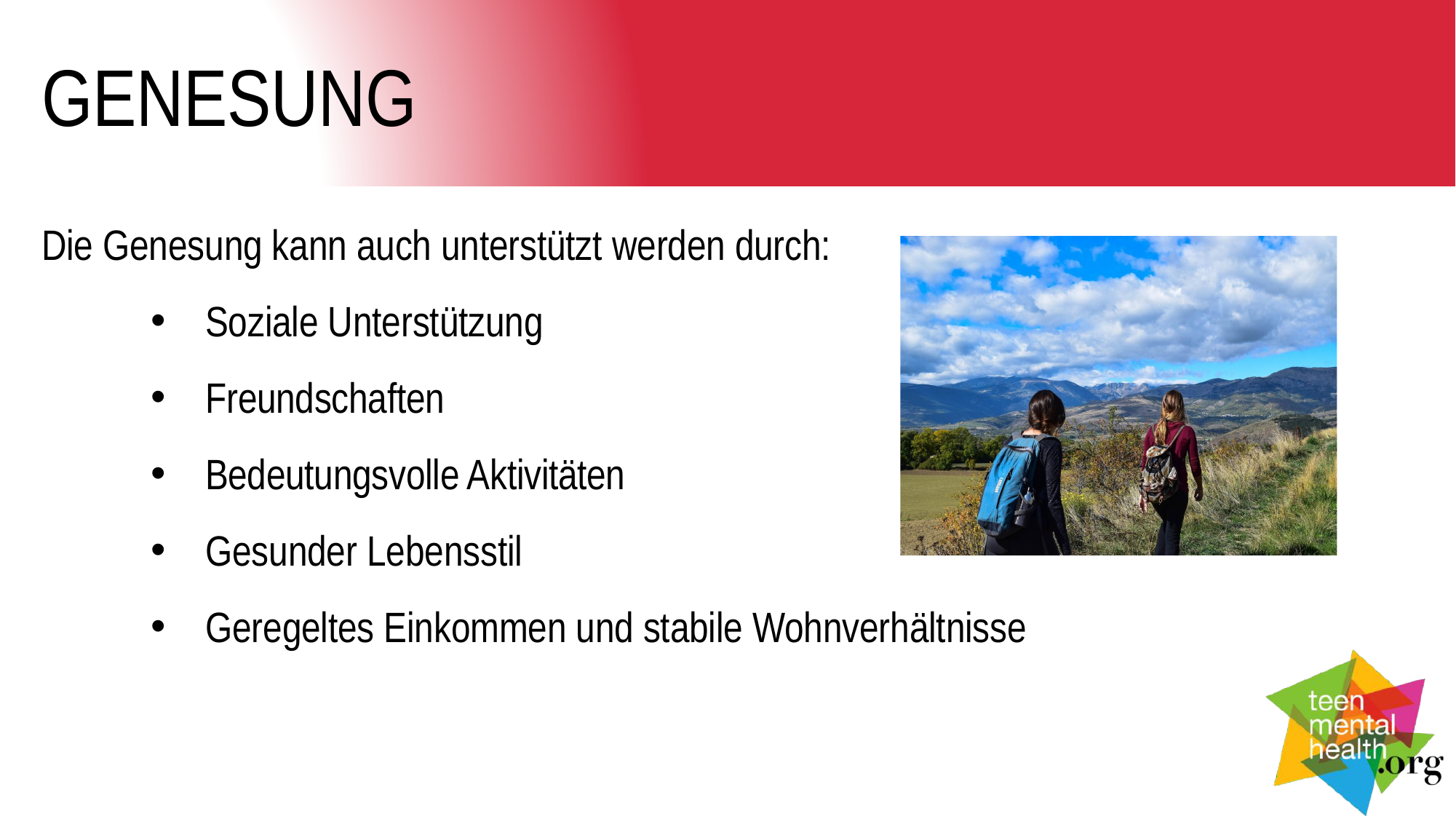

# GENESUNG
Die Genesung kann auch unterstützt werden durch:
Soziale Unterstützung
Freundschaften
Bedeutungsvolle Aktivitäten
Gesunder Lebensstil
Geregeltes Einkommen und stabile Wohnverhältnisse